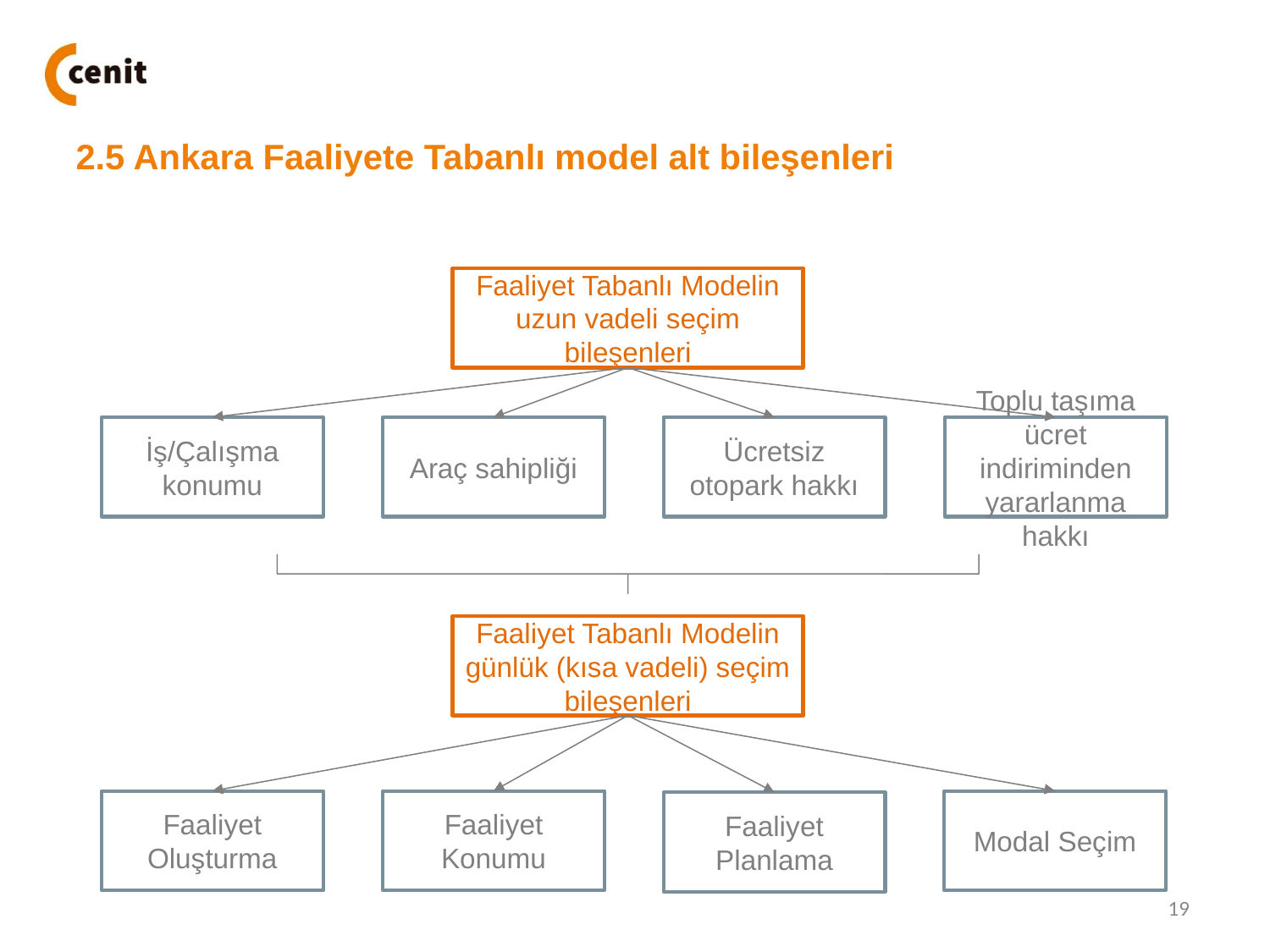

2.5 Ankara Faaliyete Tabanlı model alt bileşenleri

Faaliyet Tabanlı Modelin uzun vadeli seçim bileşenleri
İş/Çalışma konumu
Araç sahipliği
Ücretsiz otopark hakkı
Toplu taşıma ücret indiriminden yararlanma hakkı
Faaliyet Tabanlı Modelin günlük (kısa vadeli) seçim bileşenleri
Faaliyet Oluşturma
Faaliyet Konumu
Modal Seçim
Faaliyet Planlama
19